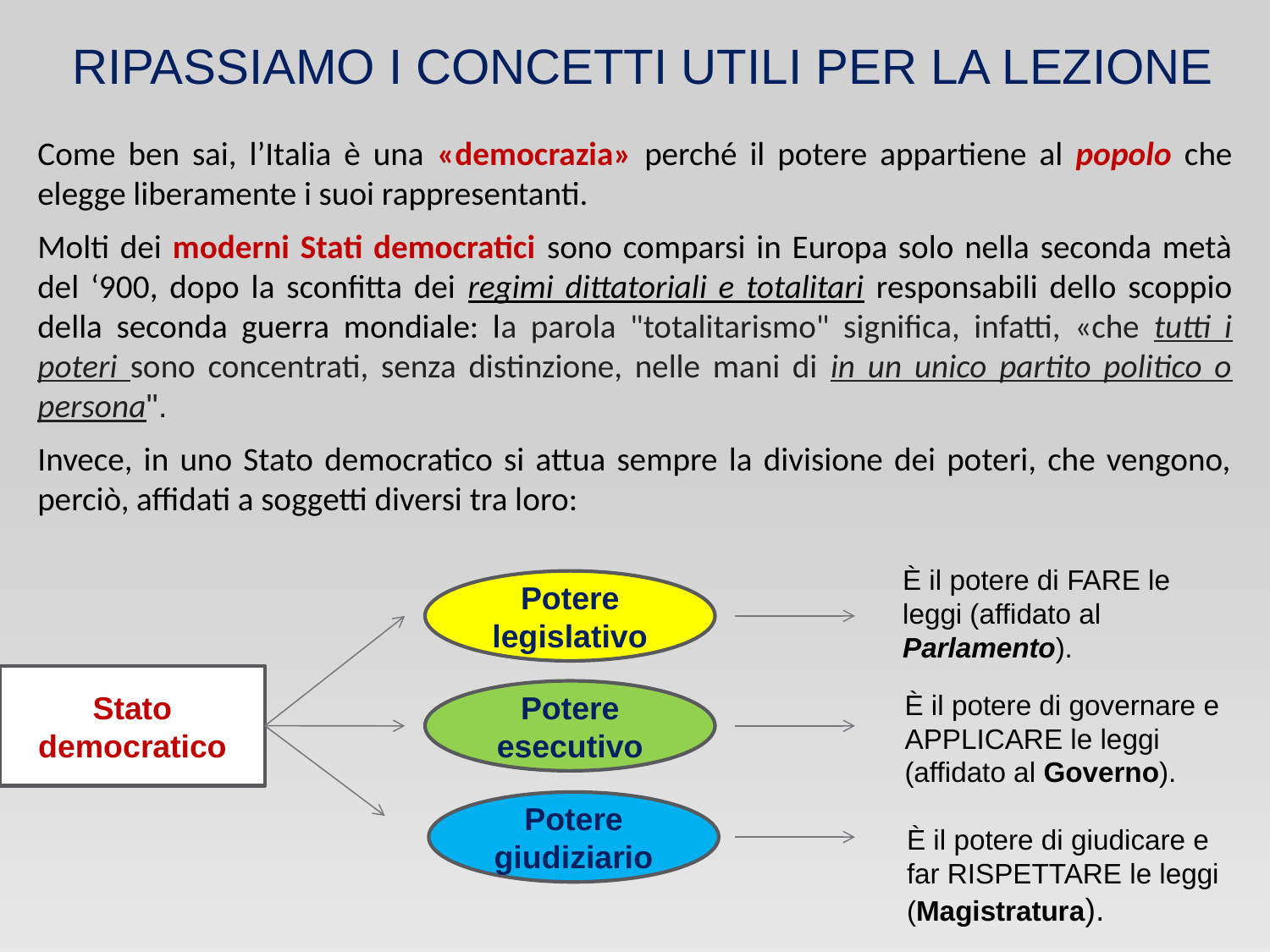

# RIPASSIAMO I CONCETTI UTILI PER LA LEZIONE
Come ben sai, l’Italia è una «democrazia» perché il potere appartiene al popolo che elegge liberamente i suoi rappresentanti.
Molti dei moderni Stati democratici sono comparsi in Europa solo nella seconda metà del ‘900, dopo la sconfitta dei regimi dittatoriali e totalitari responsabili dello scoppio della seconda guerra mondiale: la parola "totalitarismo" significa, infatti, «che tutti i poteri sono concentrati, senza distinzione, nelle mani di in un unico partito politico o persona".
Invece, in uno Stato democratico si attua sempre la divisione dei poteri, che vengono, perciò, affidati a soggetti diversi tra loro:
È il potere di FARE le leggi (affidato al Parlamento).
Potere legislativo
Stato democratico
Potere esecutivo
È il potere di governare e APPLICARE le leggi (affidato al Governo).
Potere giudiziario
È il potere di giudicare e far RISPETTARE le leggi (Magistratura).